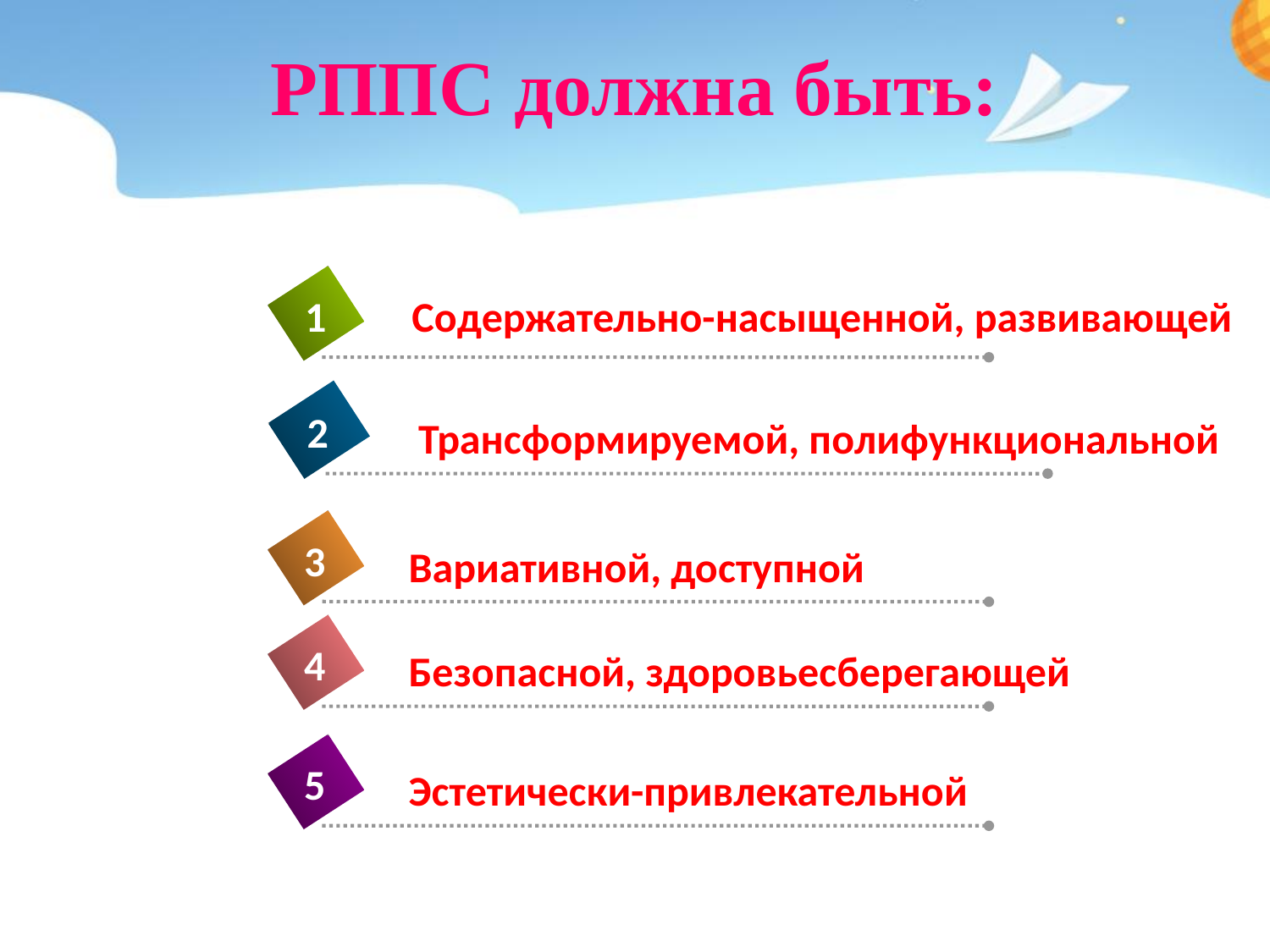

# РППС должна быть:

1         Содержательно-насыщенной, развивающей

2
Трансформируемой, полифункциональной

3
Вариативной, доступной

4
Безопасной, здоровьесберегающей

5
Эстетически-привлекательной